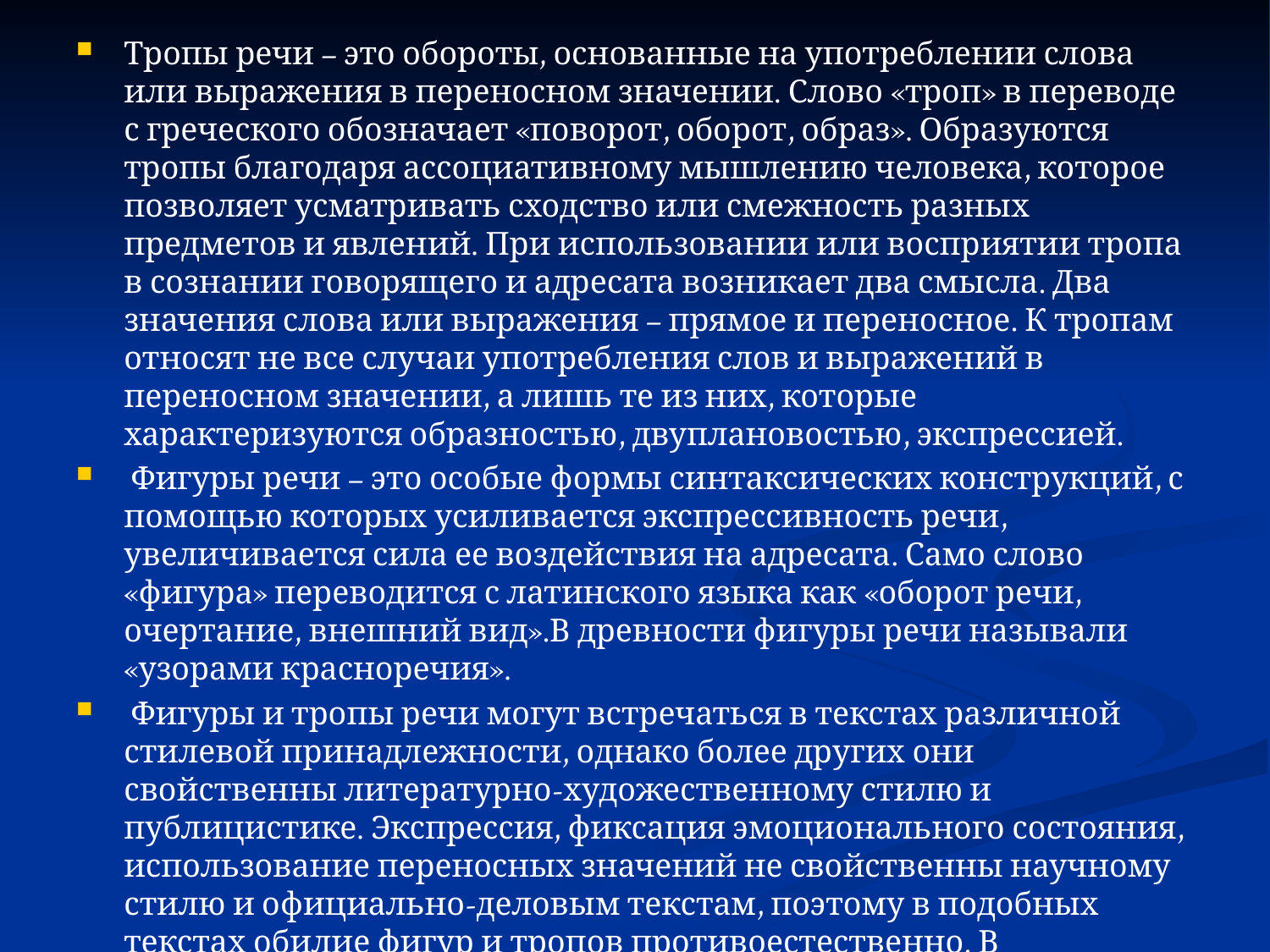

Тропы речи – это обороты, основанные на употреблении слова или выражения в переносном значении. Слово «троп» в переводе с греческого обозначает «поворот, оборот, образ». Образуются тропы благодаря ассоциативному мышлению человека, которое позволяет усматривать сходство или смежность разных предметов и явлений. При использовании или восприятии тропа в сознании говорящего и адресата возникает два смысла. Два значения слова или выражения – прямое и переносное. К тропам относят не все случаи употребления слов и выражений в переносном значении, а лишь те из них, которые характеризуются образностью, двуплановостью, экспрессией.
 Фигуры речи – это особые формы синтаксических конструкций, с помощью которых усиливается экспрессивность речи, увеличивается сила ее воздействия на адресата. Само слово «фигура» переводится с латинского языка как «оборот речи, очертание, внешний вид».В древности фигуры речи называли «узорами красноречия».
 Фигуры и тропы речи могут встречаться в текстах различной стилевой принадлежности, однако более других они свойственны литературно-художественному стилю и публицистике. Экспрессия, фиксация эмоционального состояния, использование переносных значений не свойственны научному стилю и официально-деловым текстам, поэтому в подобных текстах обилие фигур и тропов противоестественно. В разговорной речи, обслуживающей сферу межличностных отношений и быт, не используются те изобразительно-выразительные средства, которые создают возвышенность речи.